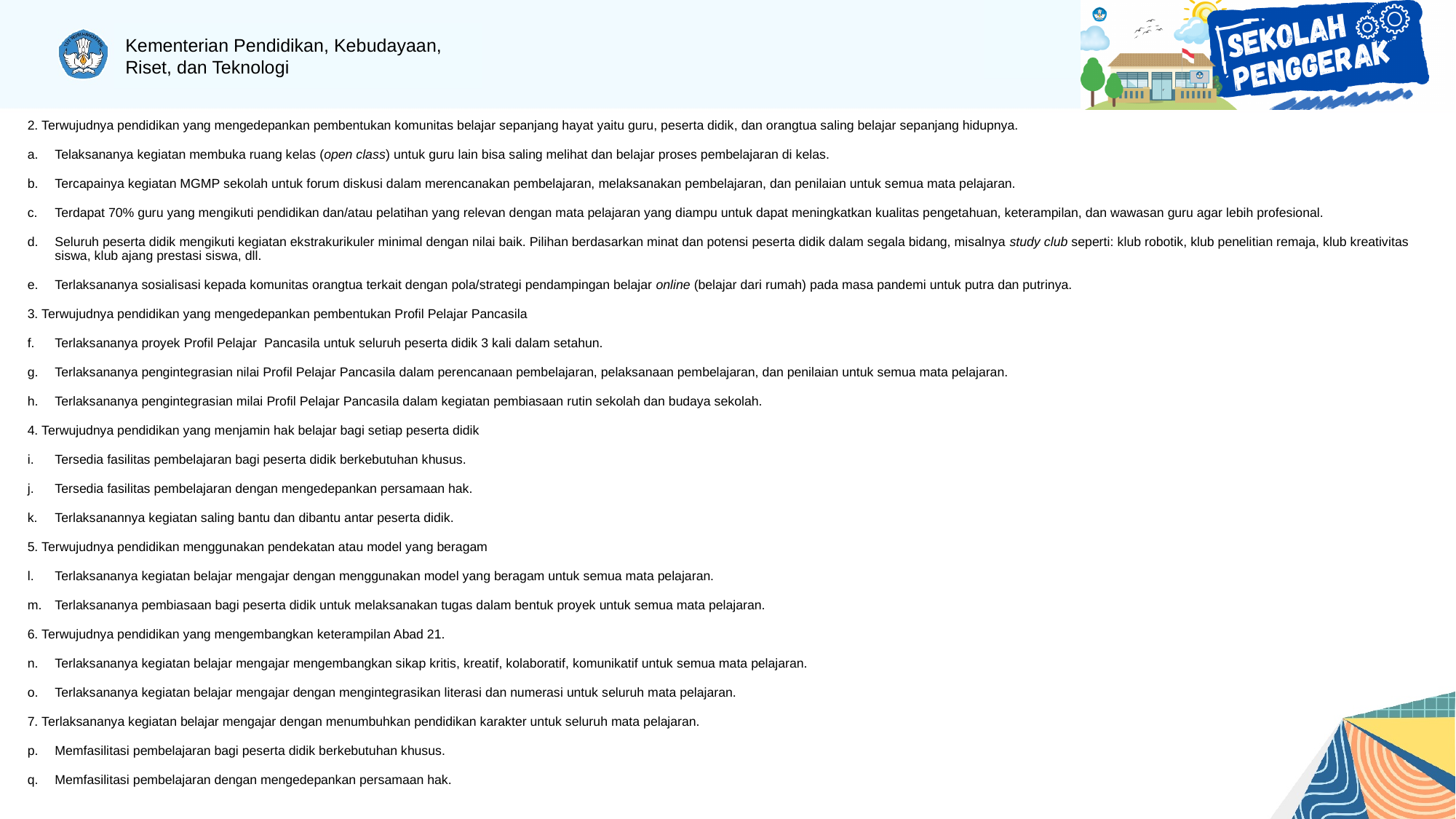

2. Terwujudnya pendidikan yang mengedepankan pembentukan komunitas belajar sepanjang hayat yaitu guru, peserta didik, dan orangtua saling belajar sepanjang hidupnya.
Telaksananya kegiatan membuka ruang kelas (open class) untuk guru lain bisa saling melihat dan belajar proses pembelajaran di kelas.
Tercapainya kegiatan MGMP sekolah untuk forum diskusi dalam merencanakan pembelajaran, melaksanakan pembelajaran, dan penilaian untuk semua mata pelajaran.
Terdapat 70% guru yang mengikuti pendidikan dan/atau pelatihan yang relevan dengan mata pelajaran yang diampu untuk dapat meningkatkan kualitas pengetahuan, keterampilan, dan wawasan guru agar lebih profesional.
Seluruh peserta didik mengikuti kegiatan ekstrakurikuler minimal dengan nilai baik. Pilihan berdasarkan minat dan potensi peserta didik dalam segala bidang, misalnya study club seperti: klub robotik, klub penelitian remaja, klub kreativitas siswa, klub ajang prestasi siswa, dll.
Terlaksananya sosialisasi kepada komunitas orangtua terkait dengan pola/strategi pendampingan belajar online (belajar dari rumah) pada masa pandemi untuk putra dan putrinya.
3. Terwujudnya pendidikan yang mengedepankan pembentukan Profil Pelajar Pancasila
Terlaksananya proyek Profil Pelajar  Pancasila untuk seluruh peserta didik 3 kali dalam setahun.
Terlaksananya pengintegrasian nilai Profil Pelajar Pancasila dalam perencanaan pembelajaran, pelaksanaan pembelajaran, dan penilaian untuk semua mata pelajaran.
Terlaksananya pengintegrasian milai Profil Pelajar Pancasila dalam kegiatan pembiasaan rutin sekolah dan budaya sekolah.
4. Terwujudnya pendidikan yang menjamin hak belajar bagi setiap peserta didik
Tersedia fasilitas pembelajaran bagi peserta didik berkebutuhan khusus.
Tersedia fasilitas pembelajaran dengan mengedepankan persamaan hak.
Terlaksanannya kegiatan saling bantu dan dibantu antar peserta didik.
5. Terwujudnya pendidikan menggunakan pendekatan atau model yang beragam
Terlaksananya kegiatan belajar mengajar dengan menggunakan model yang beragam untuk semua mata pelajaran.
Terlaksananya pembiasaan bagi peserta didik untuk melaksanakan tugas dalam bentuk proyek untuk semua mata pelajaran.
6. Terwujudnya pendidikan yang mengembangkan keterampilan Abad 21.
Terlaksananya kegiatan belajar mengajar mengembangkan sikap kritis, kreatif, kolaboratif, komunikatif untuk semua mata pelajaran.
Terlaksananya kegiatan belajar mengajar dengan mengintegrasikan literasi dan numerasi untuk seluruh mata pelajaran.
7. Terlaksananya kegiatan belajar mengajar dengan menumbuhkan pendidikan karakter untuk seluruh mata pelajaran.
Memfasilitasi pembelajaran bagi peserta didik berkebutuhan khusus.
Memfasilitasi pembelajaran dengan mengedepankan persamaan hak.